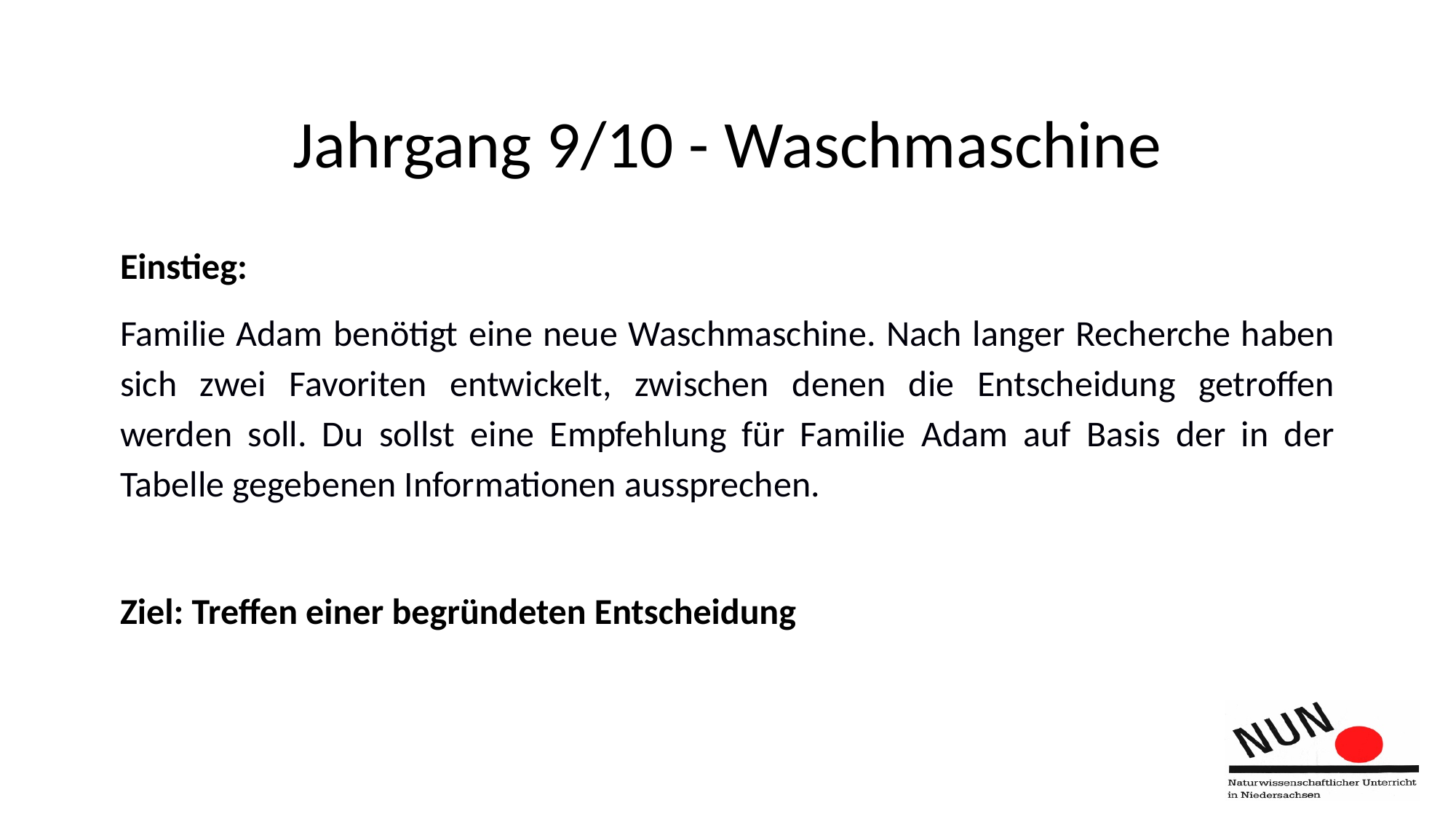

# Jahrgang 9/10 - Waschmaschine
Einstieg:
Familie Adam benötigt eine neue Waschmaschine. Nach langer Recherche haben sich zwei Favoriten entwickelt, zwischen denen die Entscheidung getroffen werden soll. Du sollst eine Empfehlung für Familie Adam auf Basis der in der Tabelle gegebenen Informationen aussprechen.

Ziel: Treffen einer begründeten Entscheidung